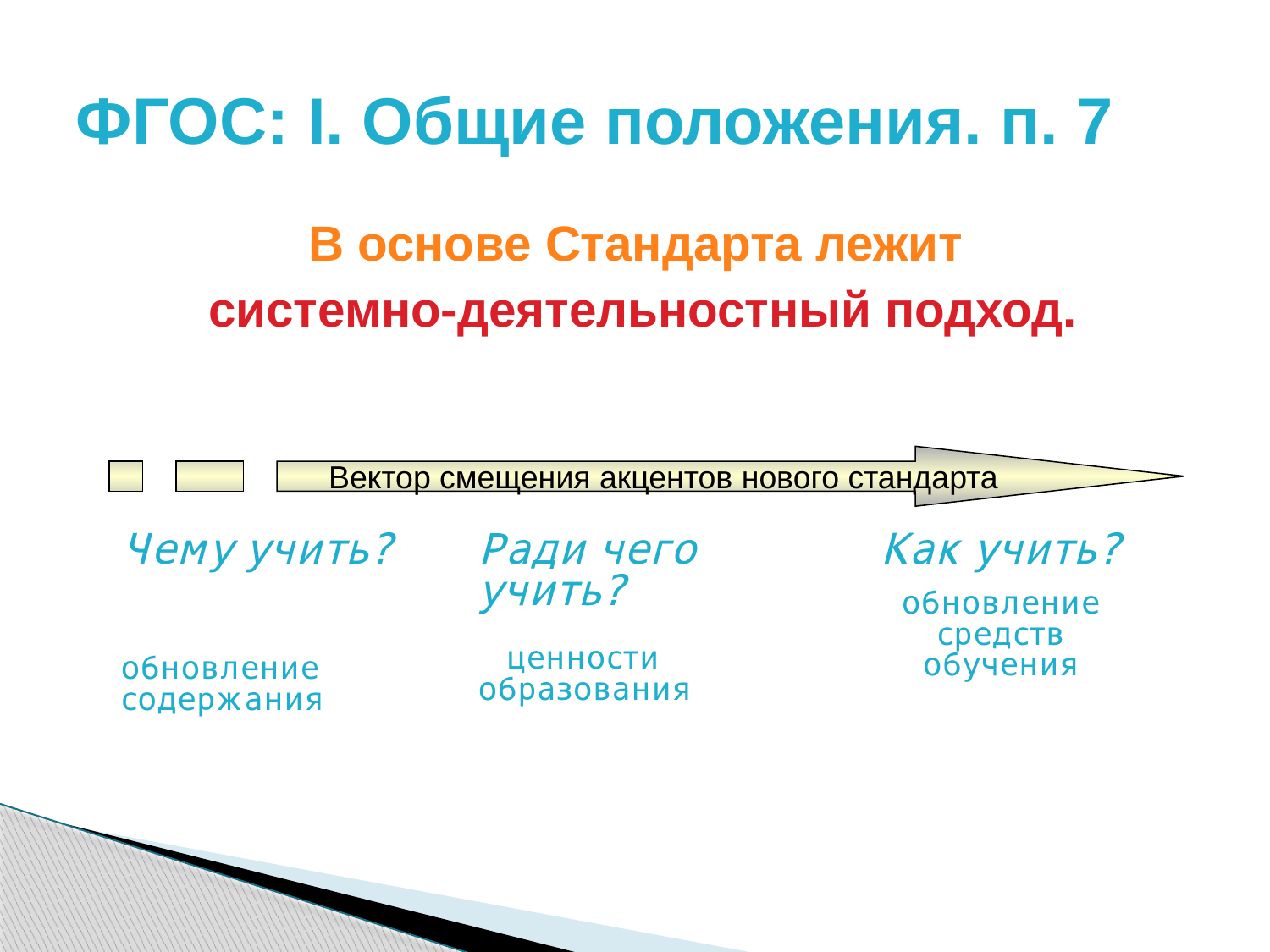

# ФГОС: I. Общие положения. п. 7
В основе Стандарта лежит
системно-деятельностный подход.

Вектор смещения акцентов нового стандарта
| Чему учить? обновление содержания | Ради чего учить? ценности образования | Как учить? обновление средств обучения |
| --- | --- | --- |